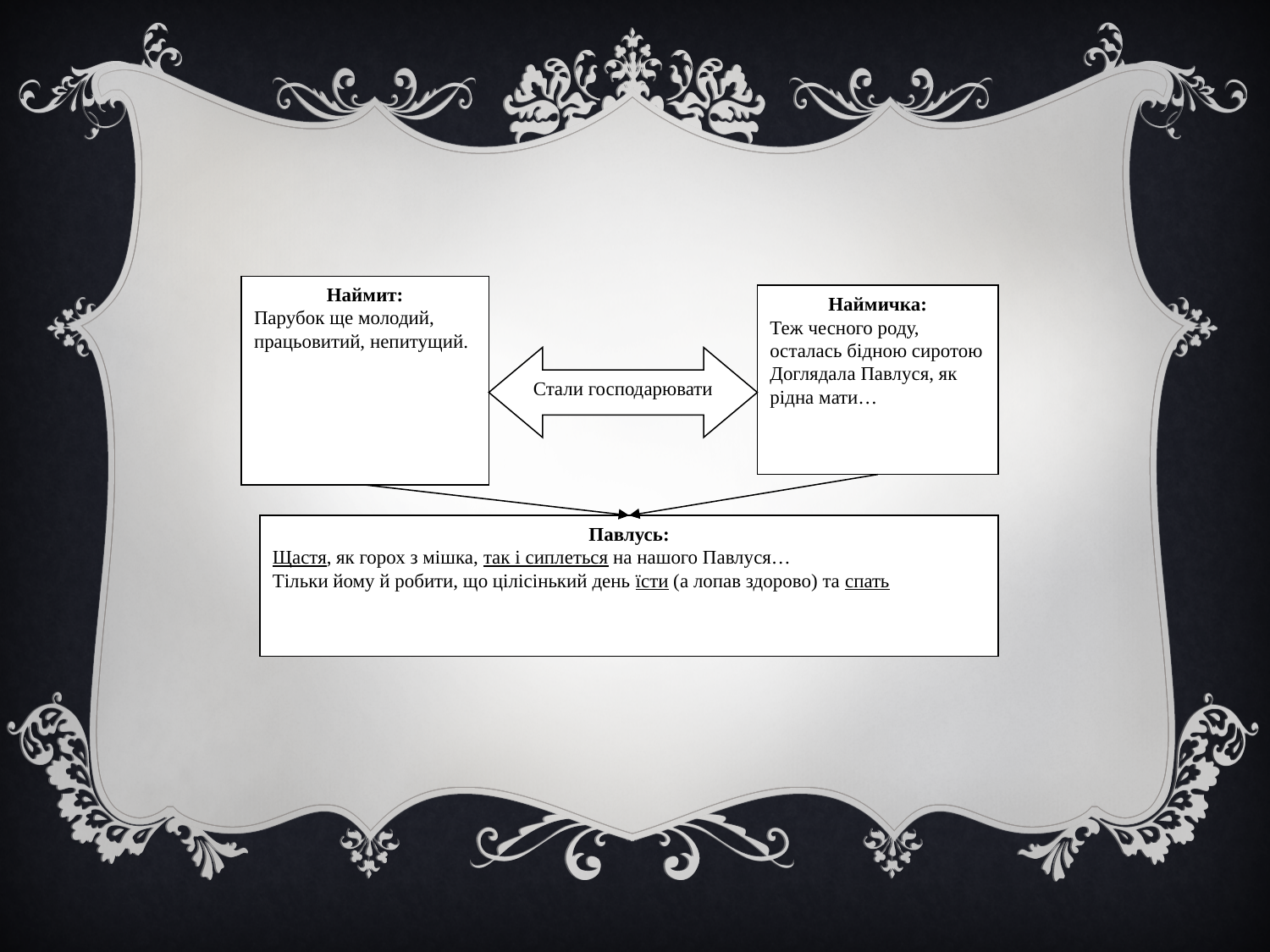

Наймит:
Парубок ще молодий, працьовитий, непитущий.
Наймичка:
Теж чесного роду, осталась бідною сиротою
Доглядала Павлуся, як рідна мати…
Стали господарювати
Павлусь:
Щастя, як горох з мішка, так і сиплеться на нашого Павлуся…
Тільки йому й робити, що цілісінький день їсти (а лопав здорово) та спать